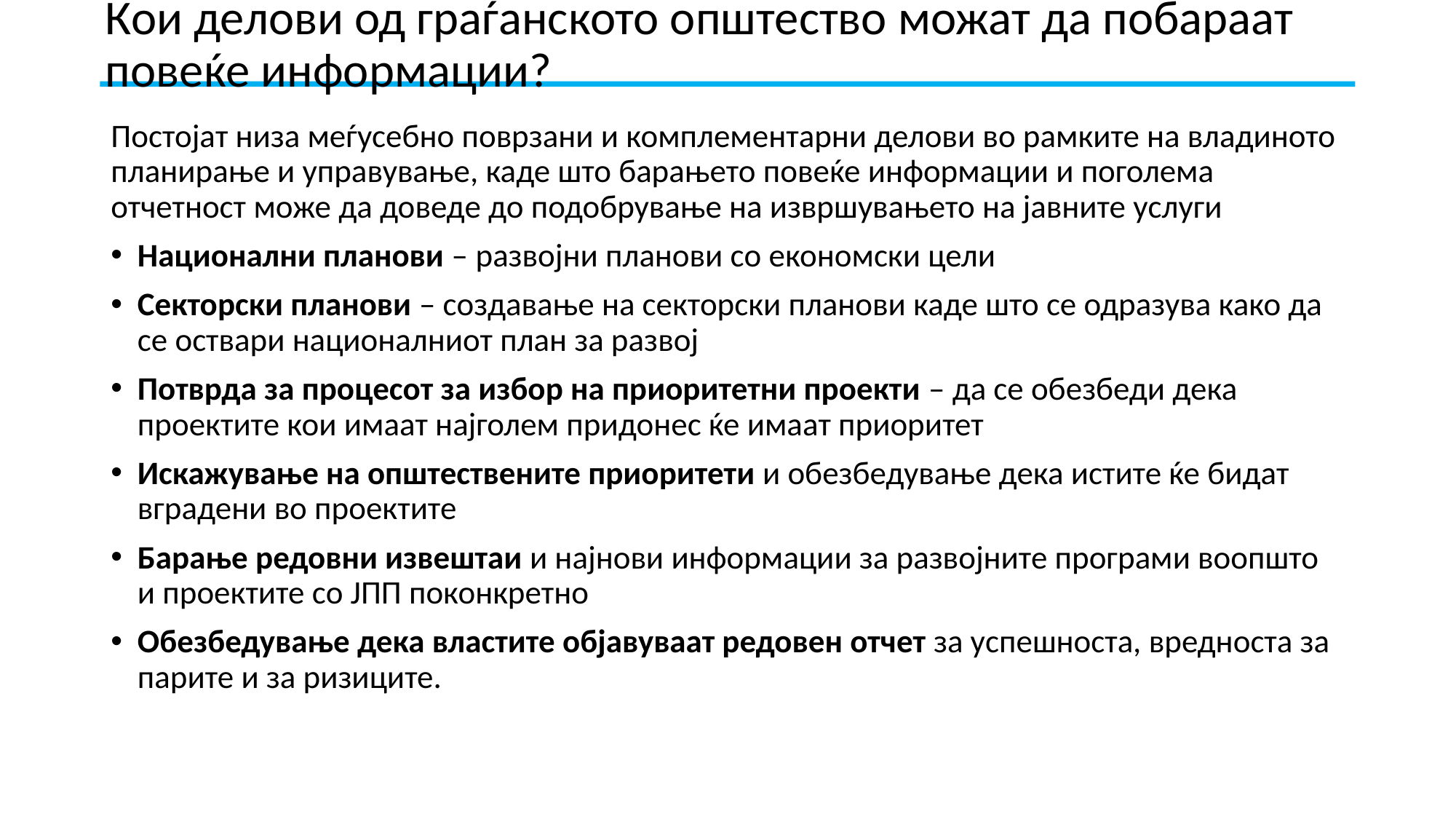

# Кои делови од граѓанското општество можат да побараат повеќе информации?
Постојат низа меѓусебно поврзани и комплементарни делови во рамките на владиното планирање и управување, каде што барањето повеќе информации и поголема отчетност може да доведе до подобрување на извршувањето на јавните услуги
Национални планови – развојни планови со економски цели
Секторски планови – создавање на секторски планови каде што се одразува како да се оствари националниот план за развој
Потврда за процесот за избор на приоритетни проекти – да се обезбеди дека проектите кои имаат најголем придонес ќе имаат приоритет
Искажување на општествените приоритети и обезбедување дека истите ќе бидат вградени во проектите
Барање редовни извештаи и најнови информации за развојните програми воопшто и проектите со ЈПП поконкретно
Обезбедување дека властите објавуваат редовен отчет за успешноста, вредноста за парите и за ризиците.